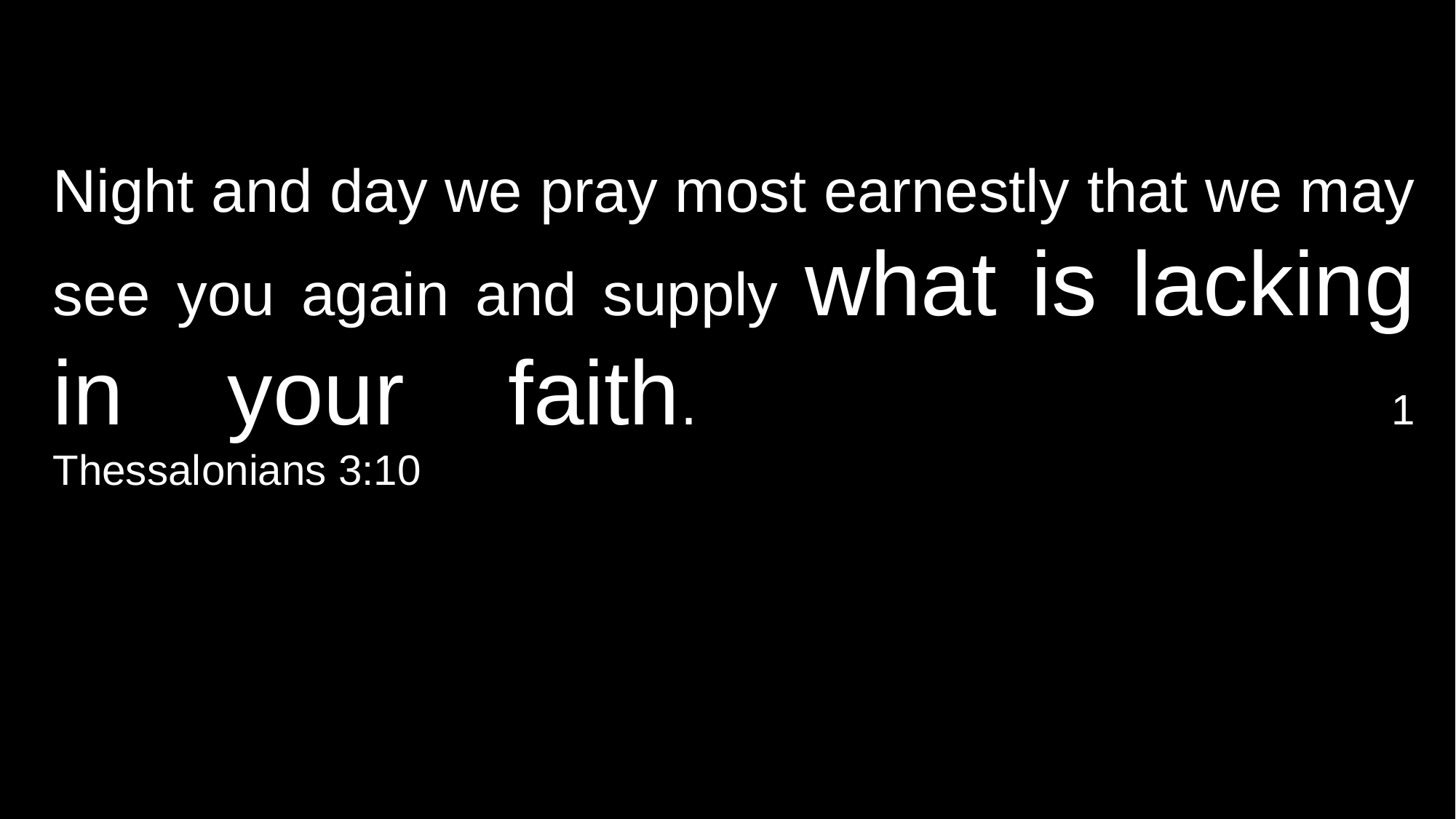

Night and day we pray most earnestly that we may see you again and supply what is lacking in your faith.						 1 Thessalonians 3:10